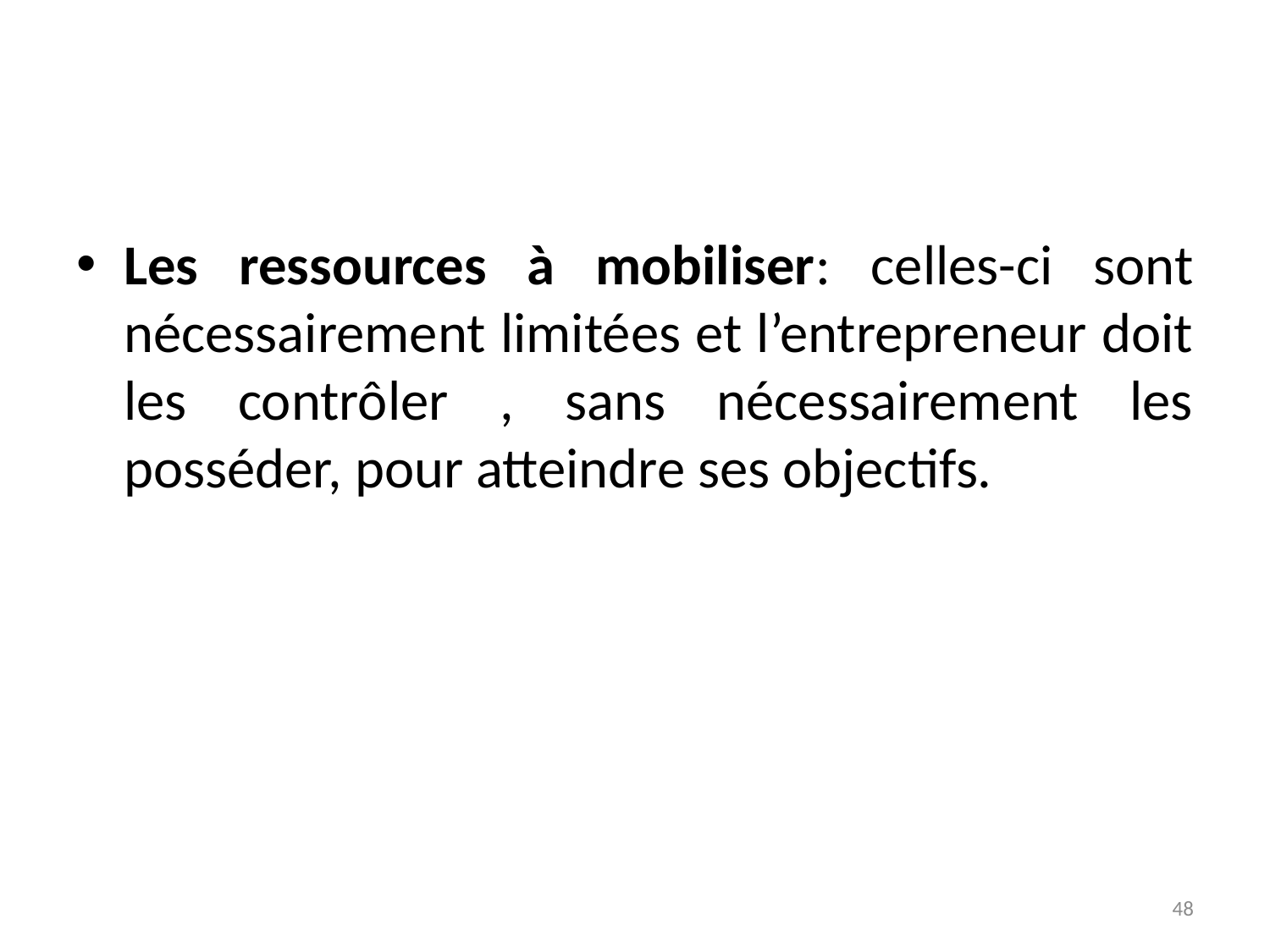

#
Les ressources à mobiliser: celles-ci sont nécessairement limitées et l’entrepreneur doit les contrôler , sans nécessairement les posséder, pour atteindre ses objectifs.

48